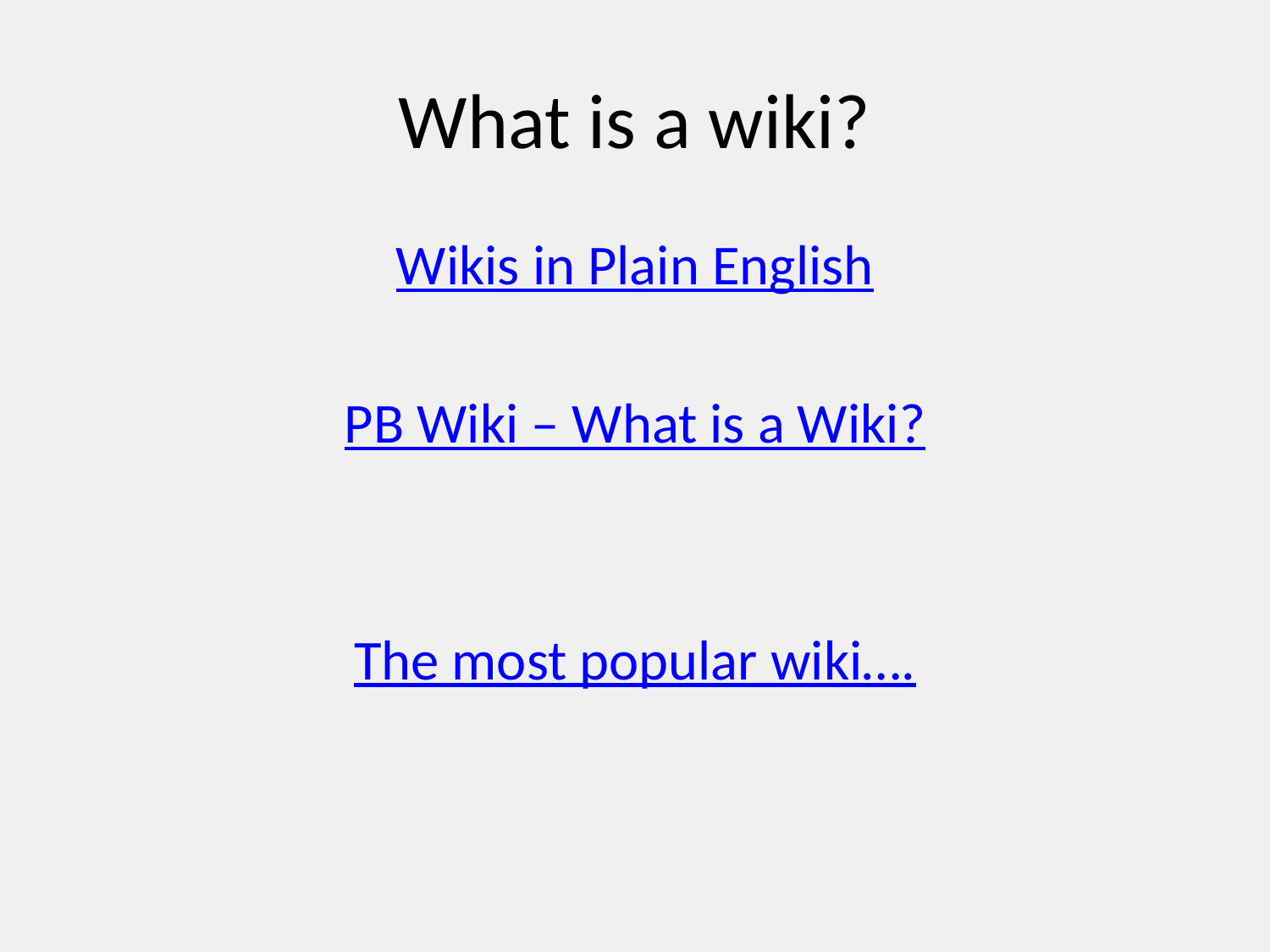

# What is a wiki?
Wikis in Plain English

PB Wiki – What is a Wiki?

The most popular wiki….